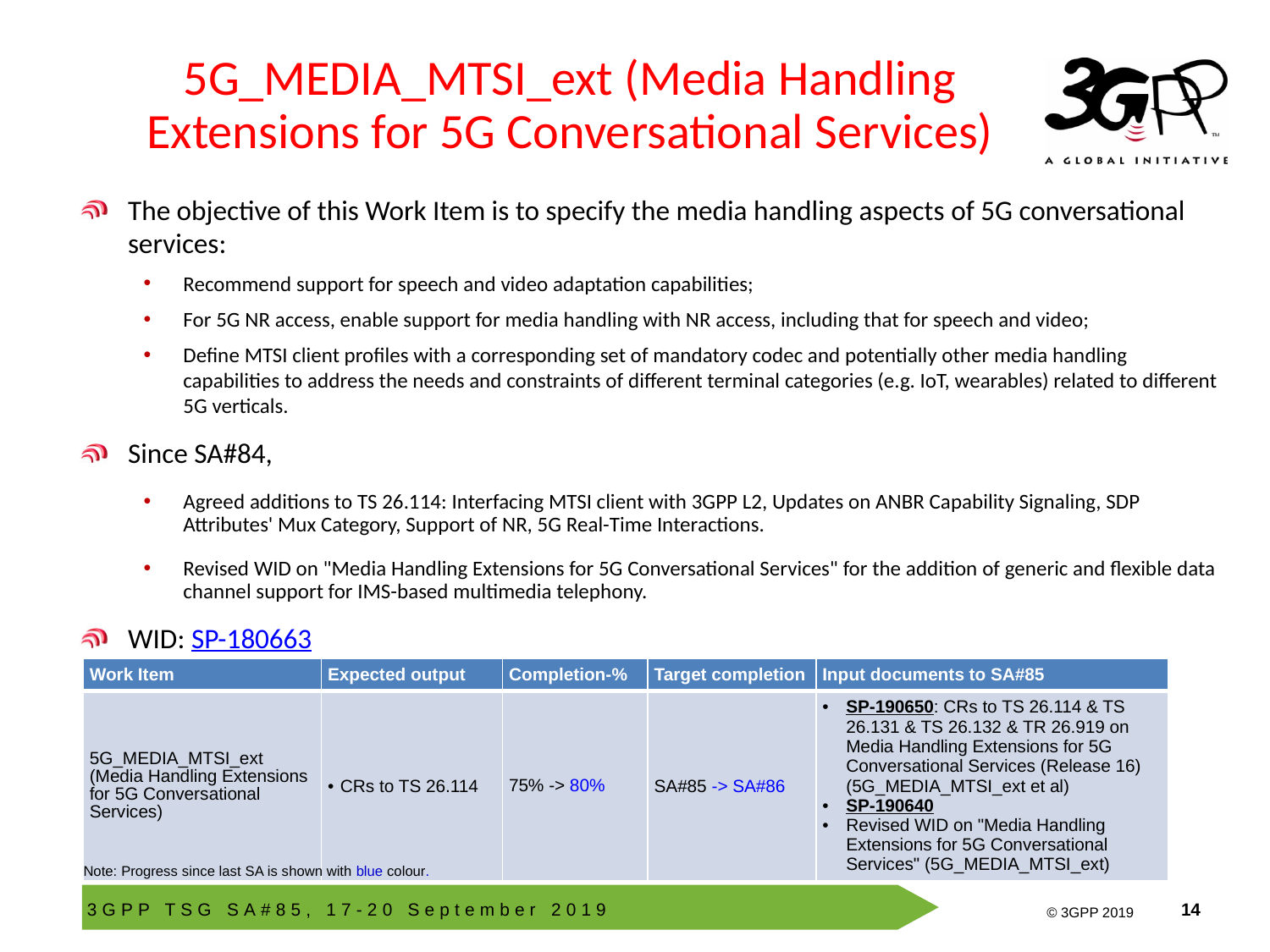

# 5G_MEDIA_MTSI_ext (Media Handling Extensions for 5G Conversational Services)
The objective of this Work Item is to specify the media handling aspects of 5G conversational services:
Recommend support for speech and video adaptation capabilities;
For 5G NR access, enable support for media handling with NR access, including that for speech and video;
Define MTSI client profiles with a corresponding set of mandatory codec and potentially other media handling capabilities to address the needs and constraints of different terminal categories (e.g. IoT, wearables) related to different 5G verticals.
Since SA#84,
Agreed additions to TS 26.114: Interfacing MTSI client with 3GPP L2, Updates on ANBR Capability Signaling, SDP Attributes' Mux Category, Support of NR, 5G Real-Time Interactions.
Revised WID on "Media Handling Extensions for 5G Conversational Services" for the addition of generic and flexible data channel support for IMS-based multimedia telephony.
WID: SP-180663

| Work Item | Expected output | Completion-% | Target completion | Input documents to SA#85 |
| --- | --- | --- | --- | --- |
| 5G\_MEDIA\_MTSI\_ext (Media Handling Extensions for 5G Conversational Services) | CRs to TS 26.114 | 75% -> 80% | SA#85 -> SA#86 | SP-190650: CRs to TS 26.114 & TS 26.131 & TS 26.132 & TR 26.919 on Media Handling Extensions for 5G Conversational Services (Release 16) (5G\_MEDIA\_MTSI\_ext et al) SP-190640 Revised WID on "Media Handling Extensions for 5G Conversational Services" (5G\_MEDIA\_MTSI\_ext) |
Note: Progress since last SA is shown with blue colour.